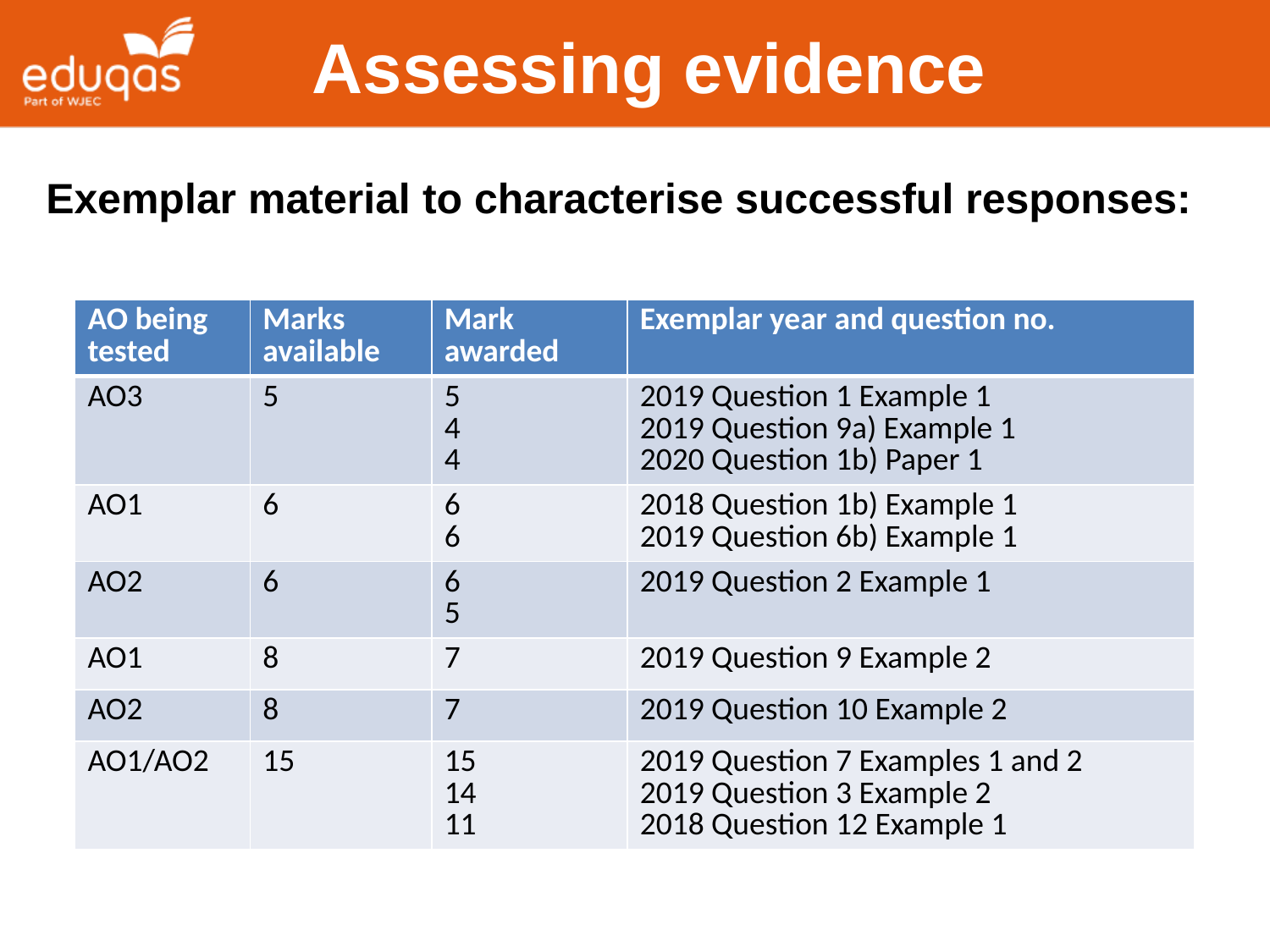

Assessing evidence
Exemplar material to characterise successful responses:

| AO being tested | Marks available | Mark awarded | Exemplar year and question no. |
| --- | --- | --- | --- |
| AO3 | 5 | 5 4 4 | 2019 Question 1 Example 1 2019 Question 9a) Example 1 2020 Question 1b) Paper 1 |
| AO1 | 6 | 6 6 | 2018 Question 1b) Example 1 2019 Question 6b) Example 1 |
| AO2 | 6 | 6 5 | 2019 Question 2 Example 1 |
| AO1 | 8 | 7 | 2019 Question 9 Example 2 |
| AO2 | 8 | 7 | 2019 Question 10 Example 2 |
| AO1/AO2 | 15 | 15 14 11 | 2019 Question 7 Examples 1 and 2 2019 Question 3 Example 2 2018 Question 12 Example 1 |